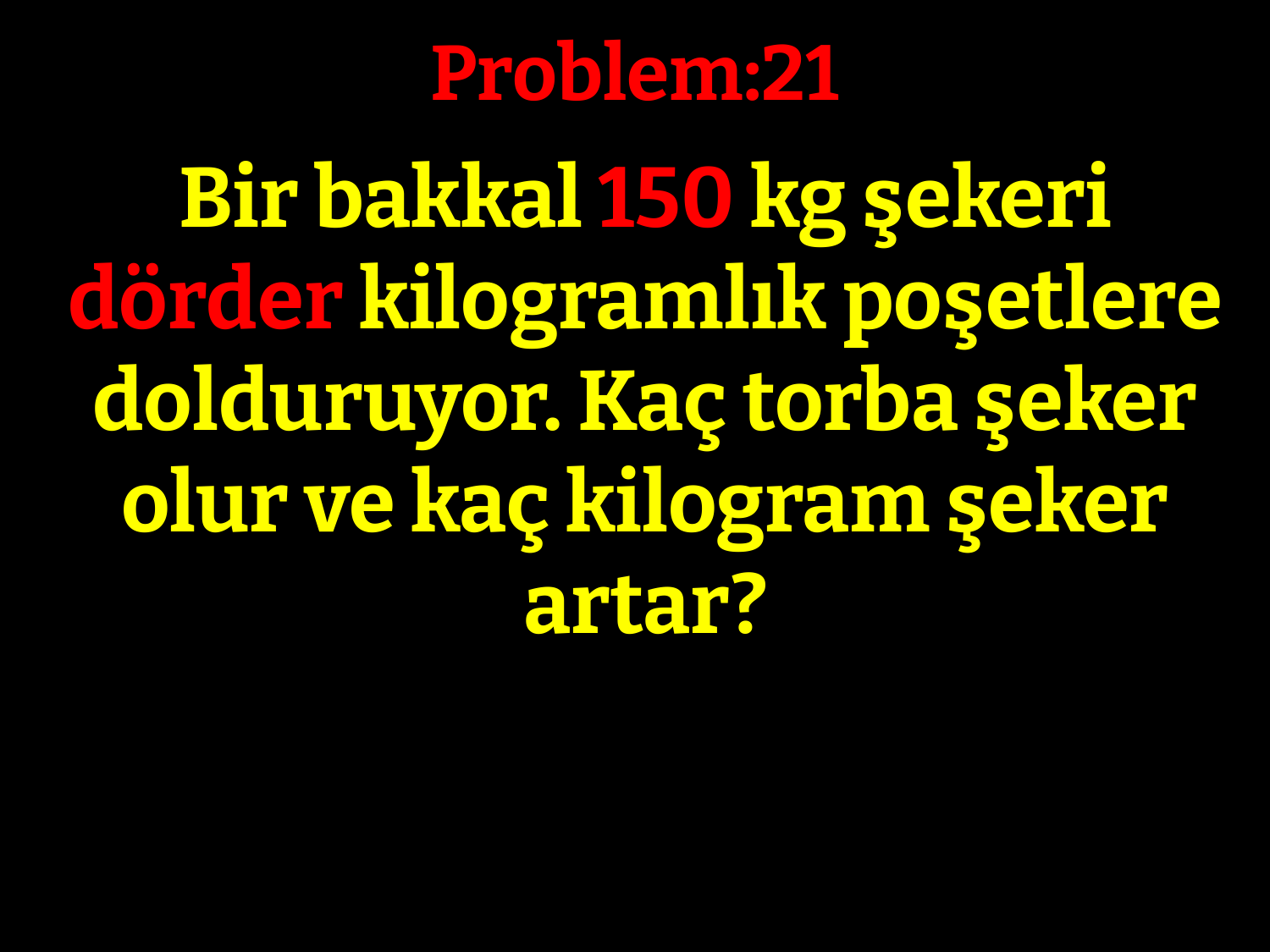

Problem:21
Bir bakkal 150 kg şekeri dörder kilogramlık poşetlere dolduruyor. Kaç torba şeker olur ve kaç kilogram şeker artar?
#